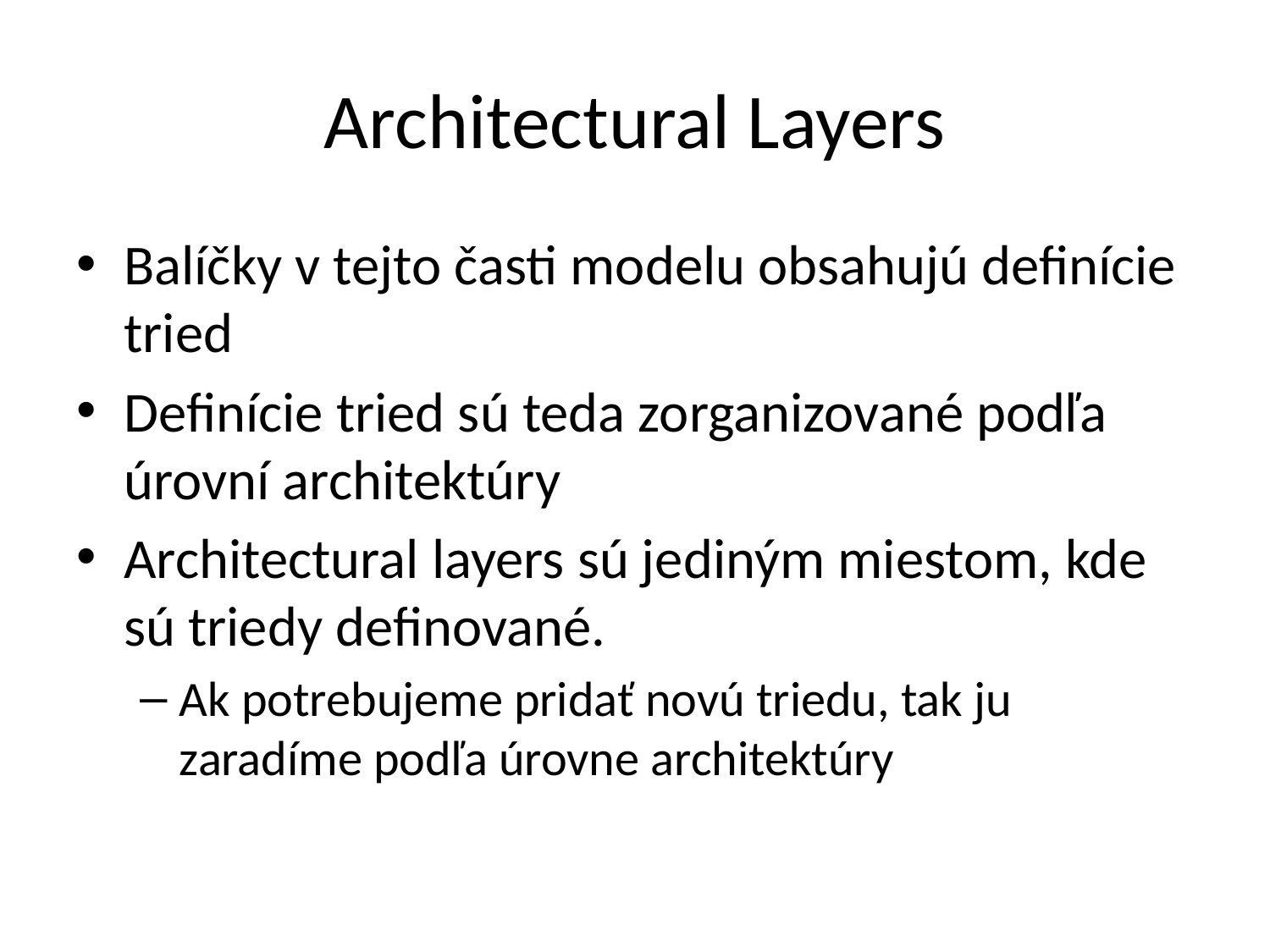

# Architectural Layers
Balíčky v tejto časti modelu obsahujú definície tried
Definície tried sú teda zorganizované podľa úrovní architektúry
Architectural layers sú jediným miestom, kde sú triedy definované.
Ak potrebujeme pridať novú triedu, tak ju zaradíme podľa úrovne architektúry